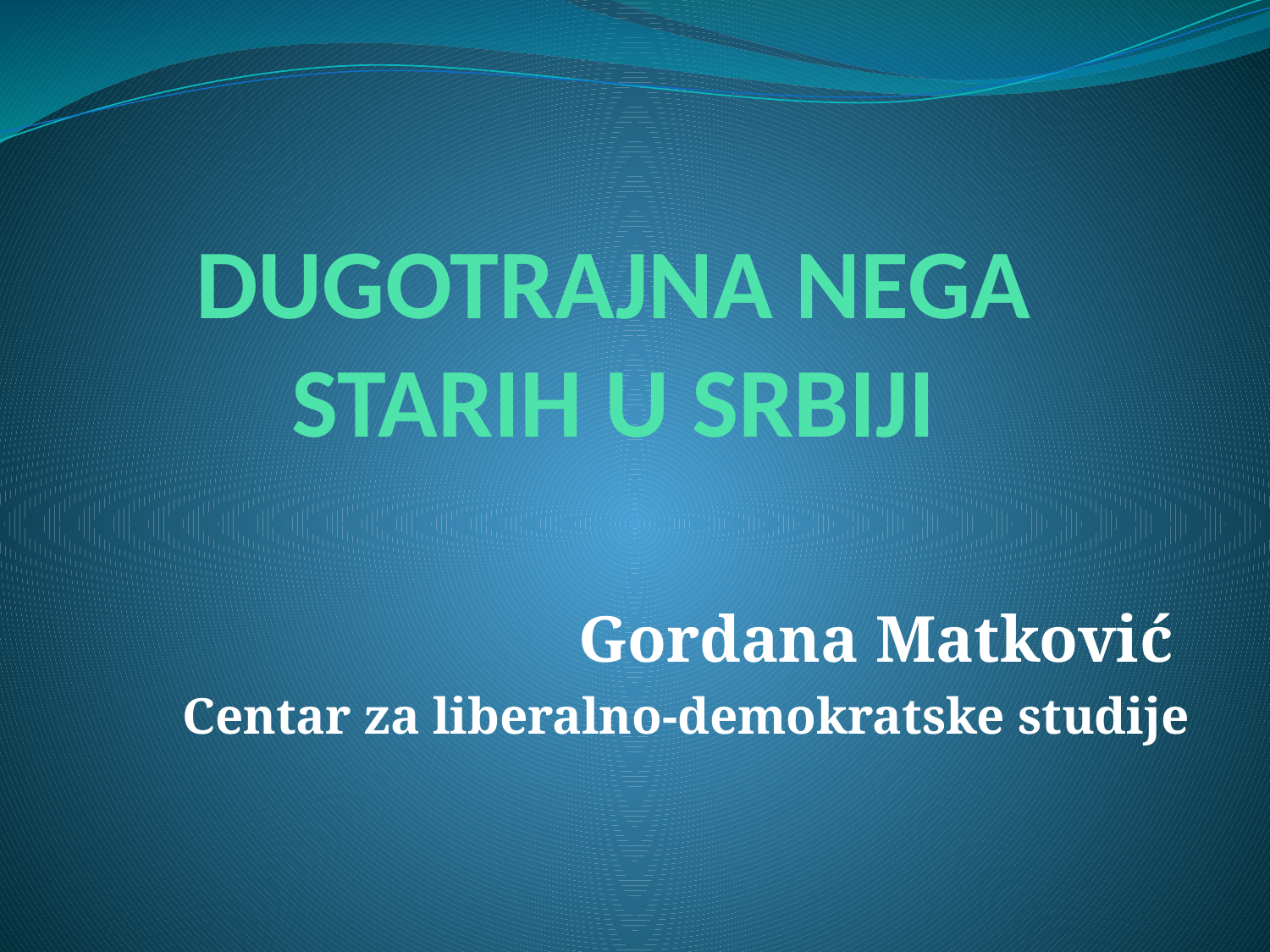

# DUGOTRAJNA NEGA STARIH U SRBIJI
Gordana Matković
Centar za liberalno-demokratske studije